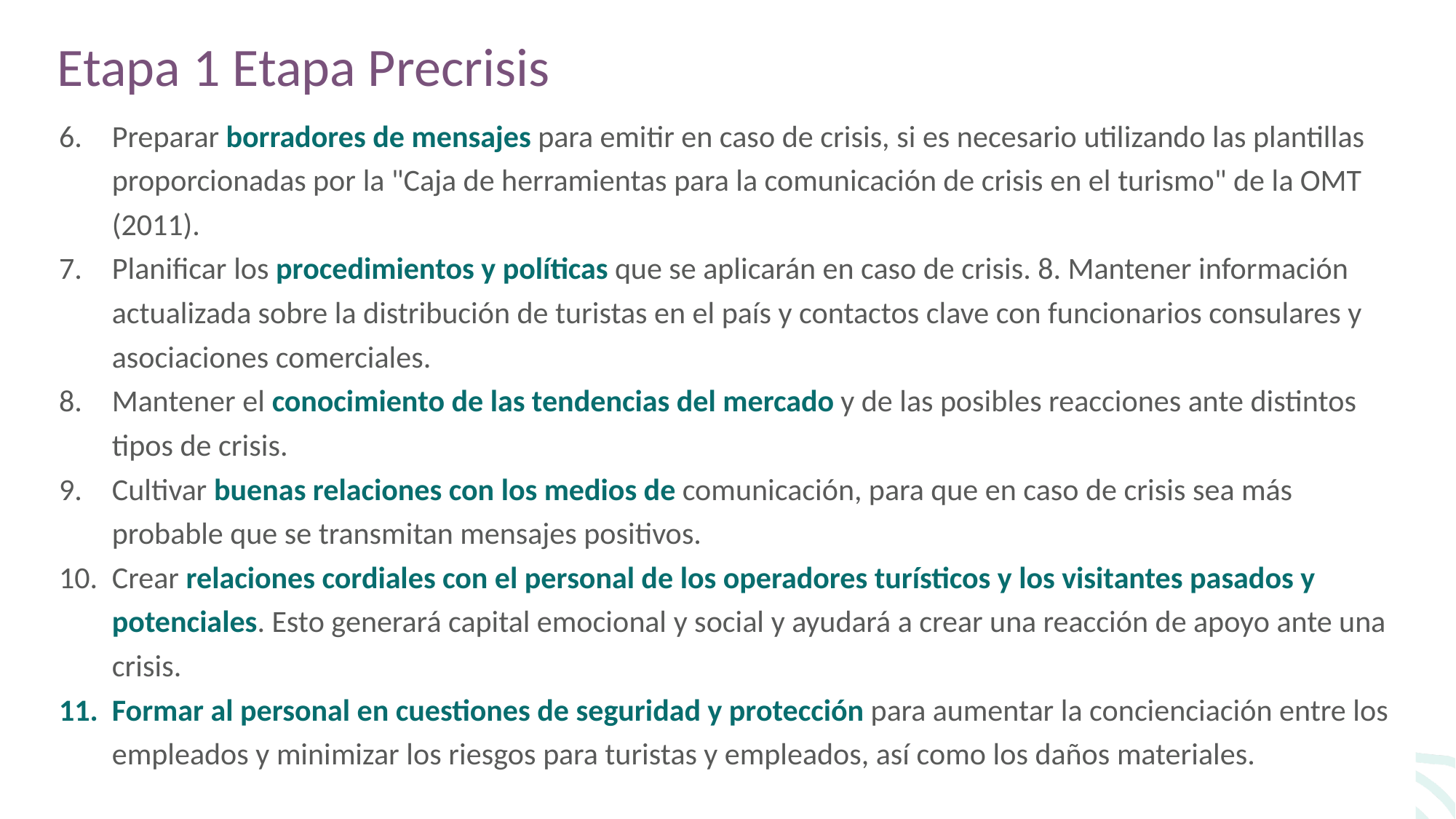

Etapa 1 Etapa Precrisis
Preparar borradores de mensajes para emitir en caso de crisis, si es necesario utilizando las plantillas proporcionadas por la "Caja de herramientas para la comunicación de crisis en el turismo" de la OMT (2011).
Planificar los procedimientos y políticas que se aplicarán en caso de crisis. 8. Mantener información actualizada sobre la distribución de turistas en el país y contactos clave con funcionarios consulares y asociaciones comerciales.
Mantener el conocimiento de las tendencias del mercado y de las posibles reacciones ante distintos tipos de crisis.
Cultivar buenas relaciones con los medios de comunicación, para que en caso de crisis sea más probable que se transmitan mensajes positivos.
Crear relaciones cordiales con el personal de los operadores turísticos y los visitantes pasados y potenciales. Esto generará capital emocional y social y ayudará a crear una reacción de apoyo ante una crisis.
Formar al personal en cuestiones de seguridad y protección para aumentar la concienciación entre los empleados y minimizar los riesgos para turistas y empleados, así como los daños materiales.